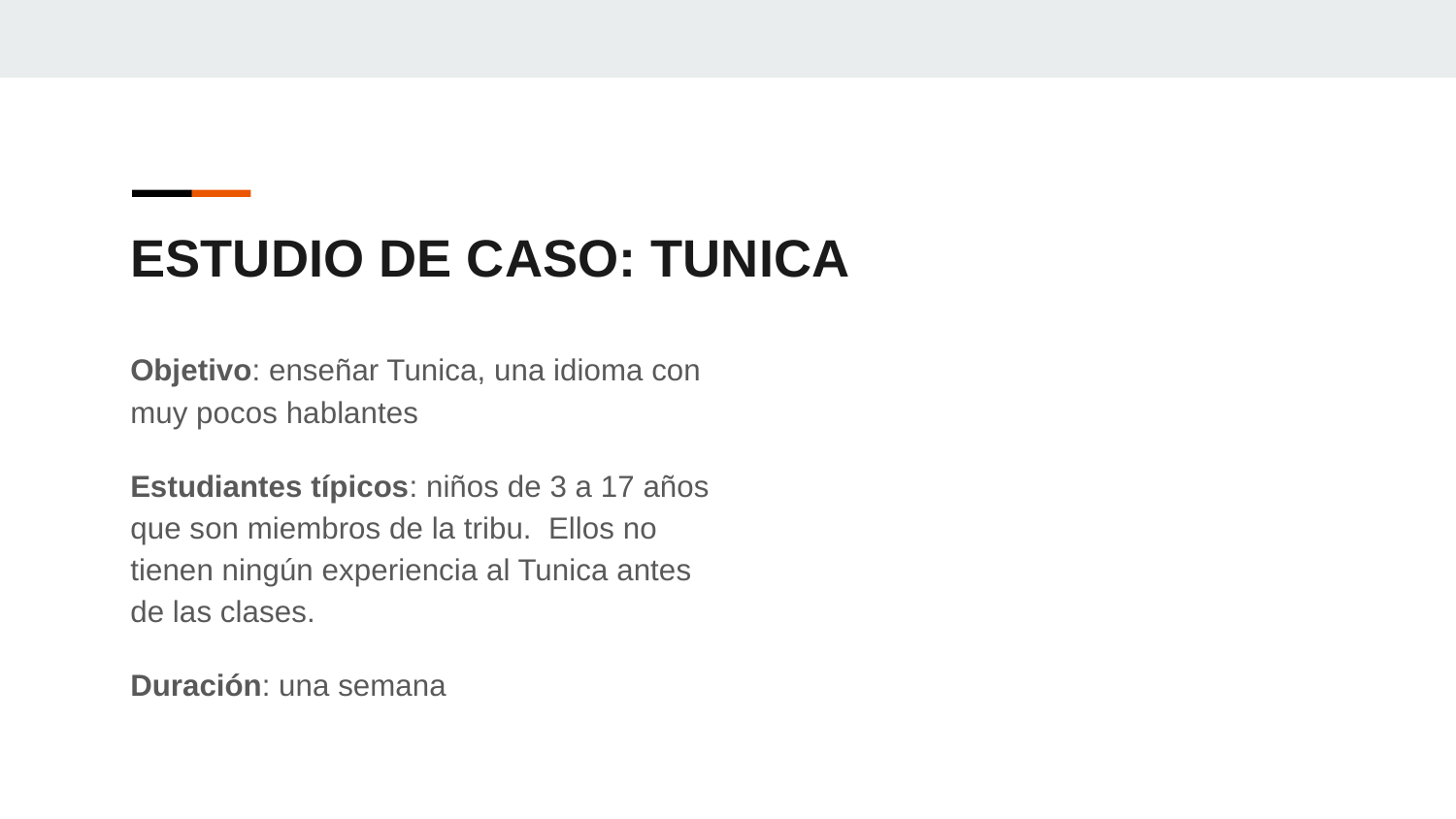

ESTUDIO DE CASO: TUNICA
Objetivo: enseñar Tunica, una idioma con muy pocos hablantes
Estudiantes típicos: niños de 3 a 17 años que son miembros de la tribu.  Ellos no tienen ningún experiencia al Tunica antes de las clases.
Duración: una semana